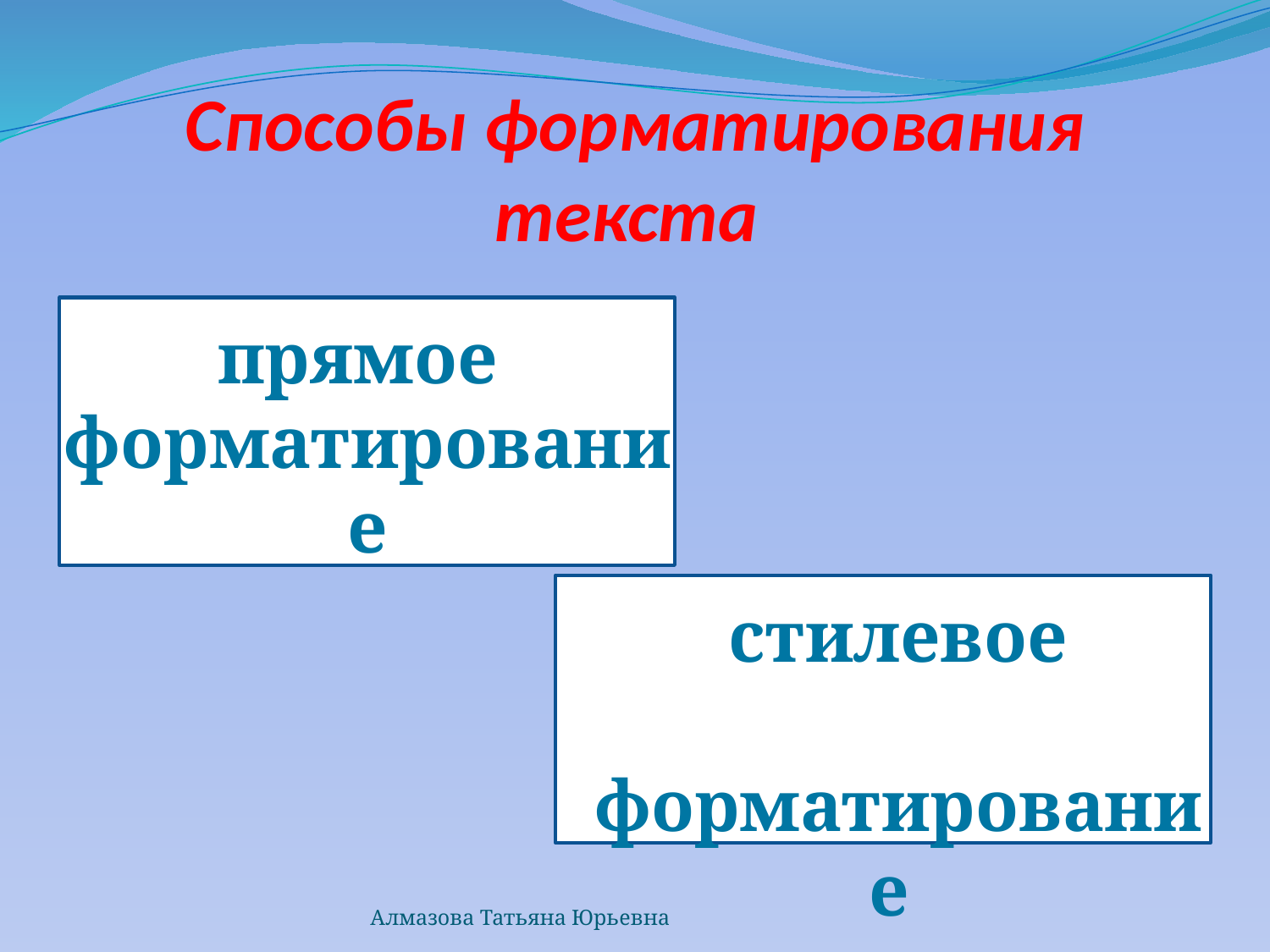

# Способы форматирования текста

прямое
форматирование
Стилевое
 форматирование
стилевое
 форматирование
Алмазова Татьяна Юрьевна